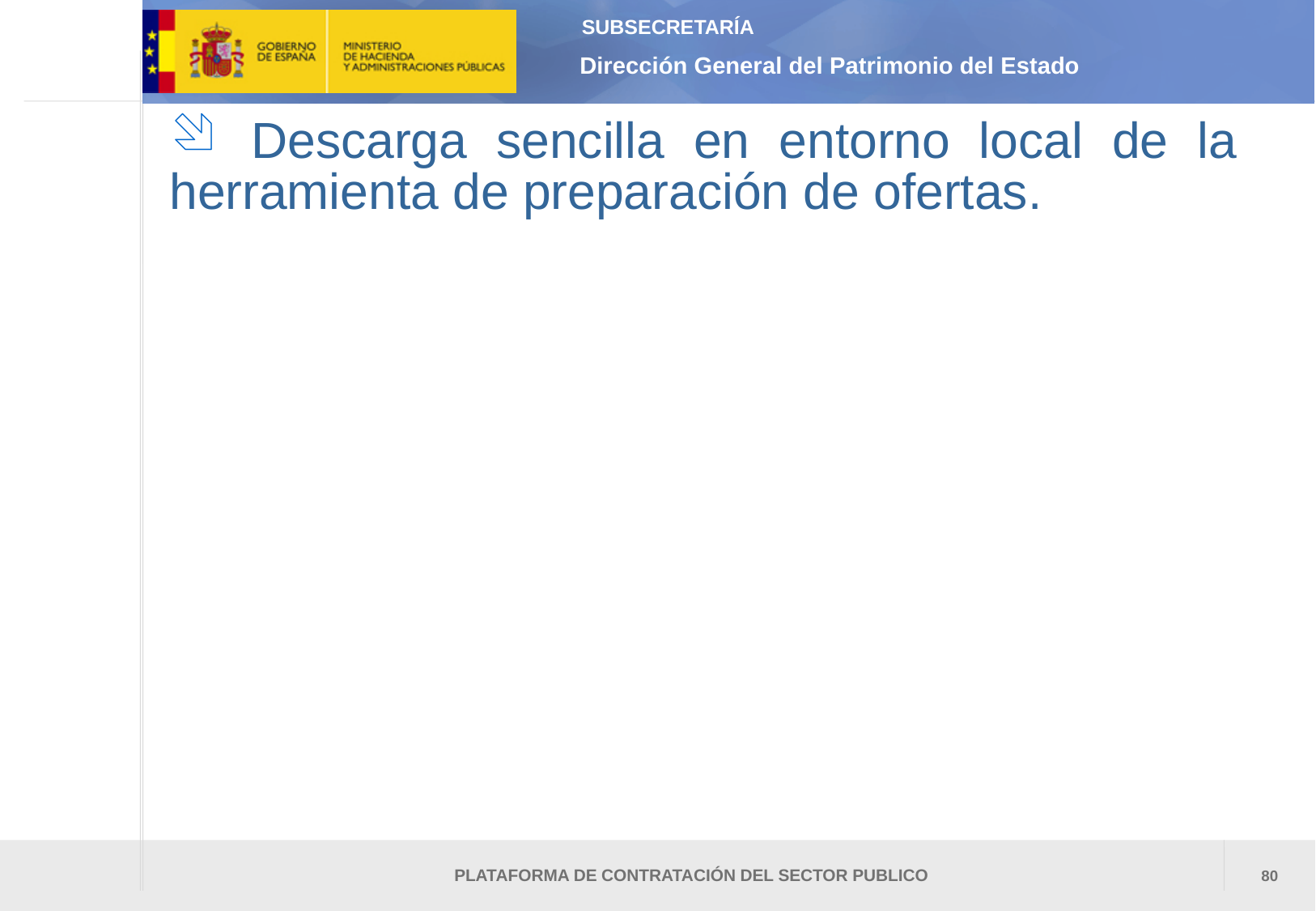

Descarga sencilla en entorno local de la herramienta de preparación de ofertas.